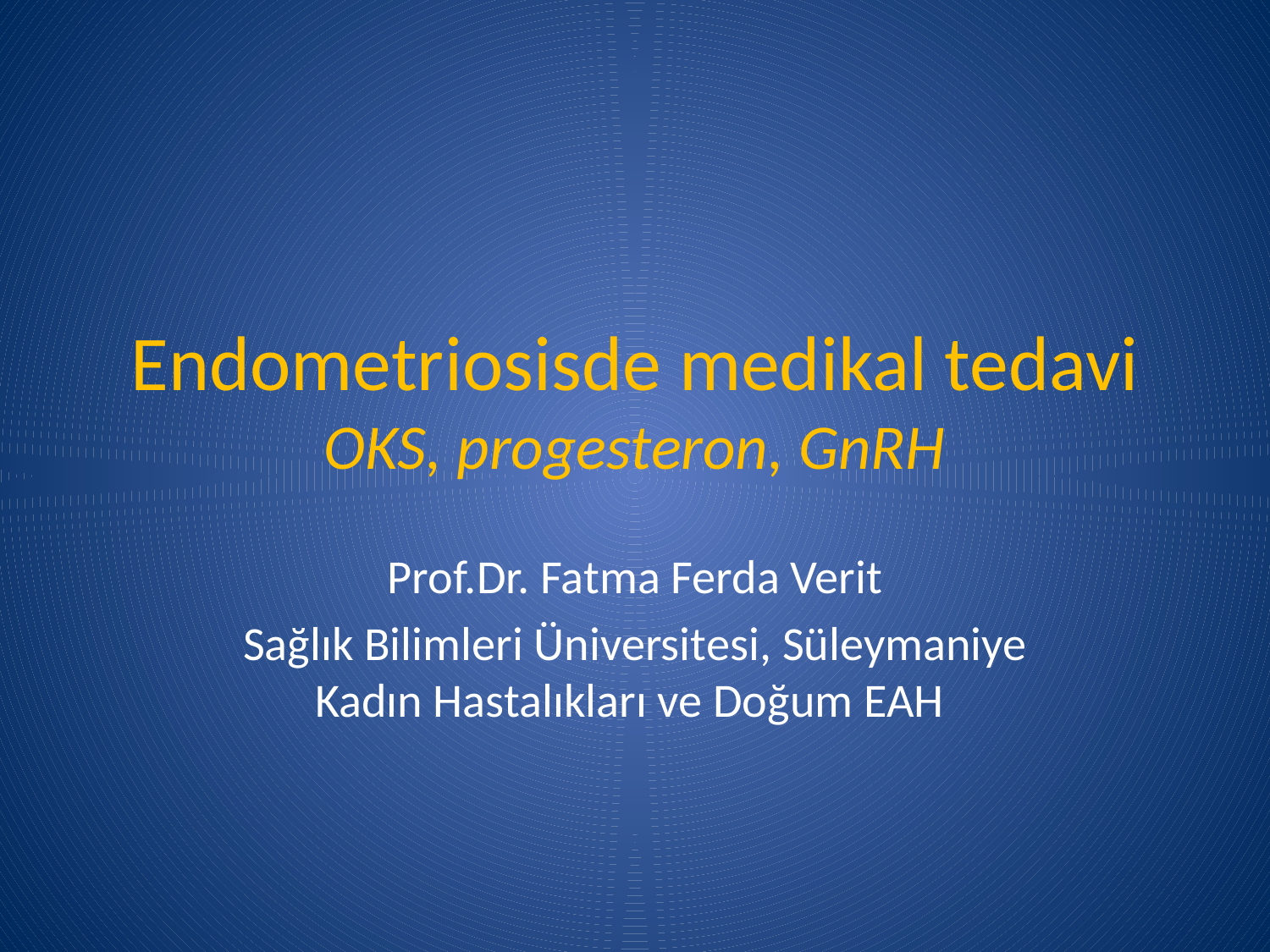

# Endometriosisde medikal tedavi OKS, progesteron, GnRH
Prof.Dr. Fatma Ferda Verit
Sağlık Bilimleri Üniversitesi, Süleymaniye Kadın Hastalıkları ve Doğum EAH